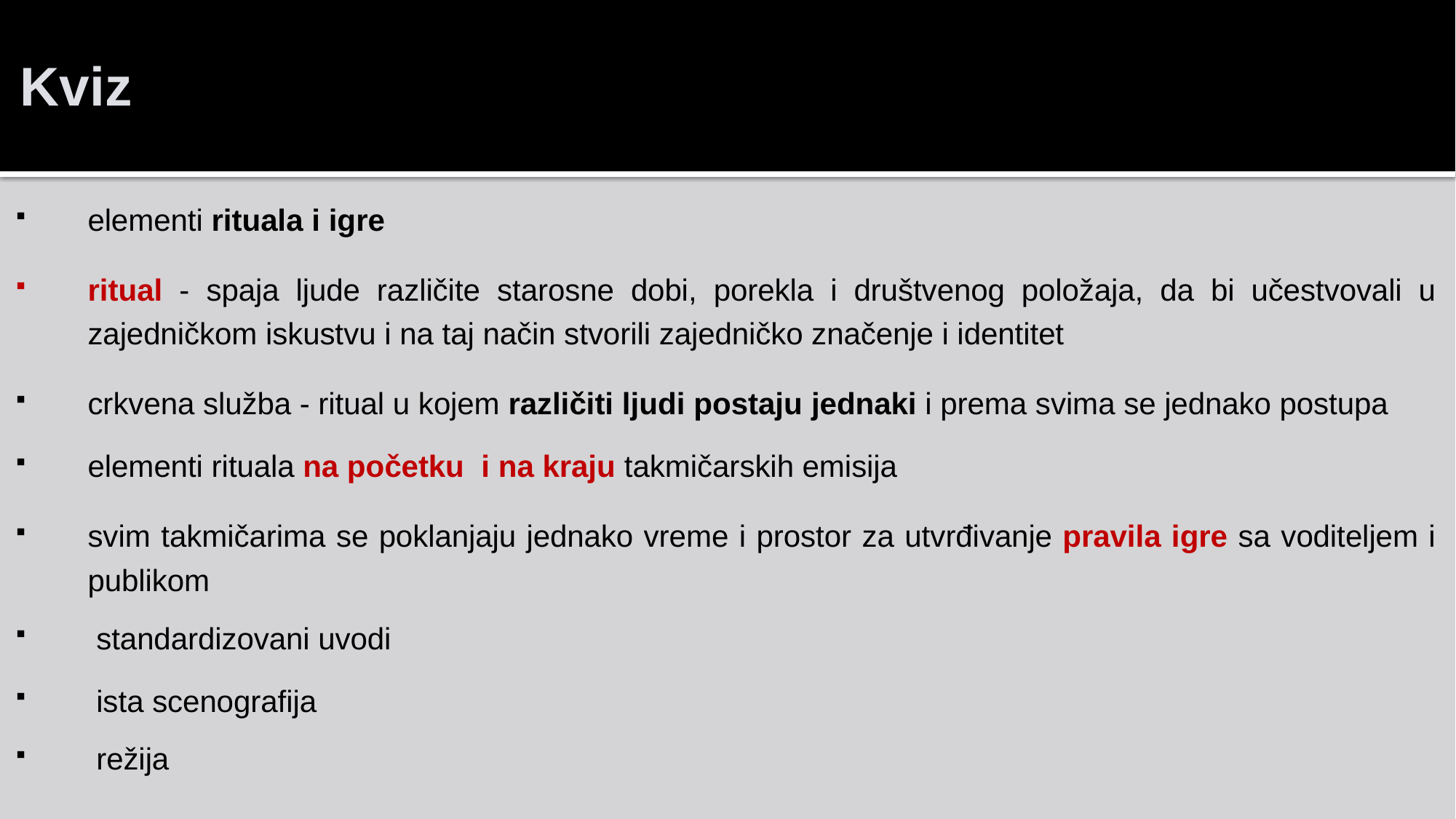

# Kviz

elementi rituala i igre

ritual - spaja ljude različite starosne dobi, porekla i društvenog položaja, da bi učestvovali u zajedničkom iskustvu i na taj način stvorili zajedničko značenje i identitet

crkvena služba - ritual u kojem različiti ljudi postaju jednaki i prema svima se jednako postupa

elementi rituala na početku  i na kraju takmičarskih emisija

svim takmičarima se poklanjaju jednako vreme i prostor za utvrđivanje pravila igre sa voditeljem i publikom

 standardizovani uvodi

 ista scenografija

 režija